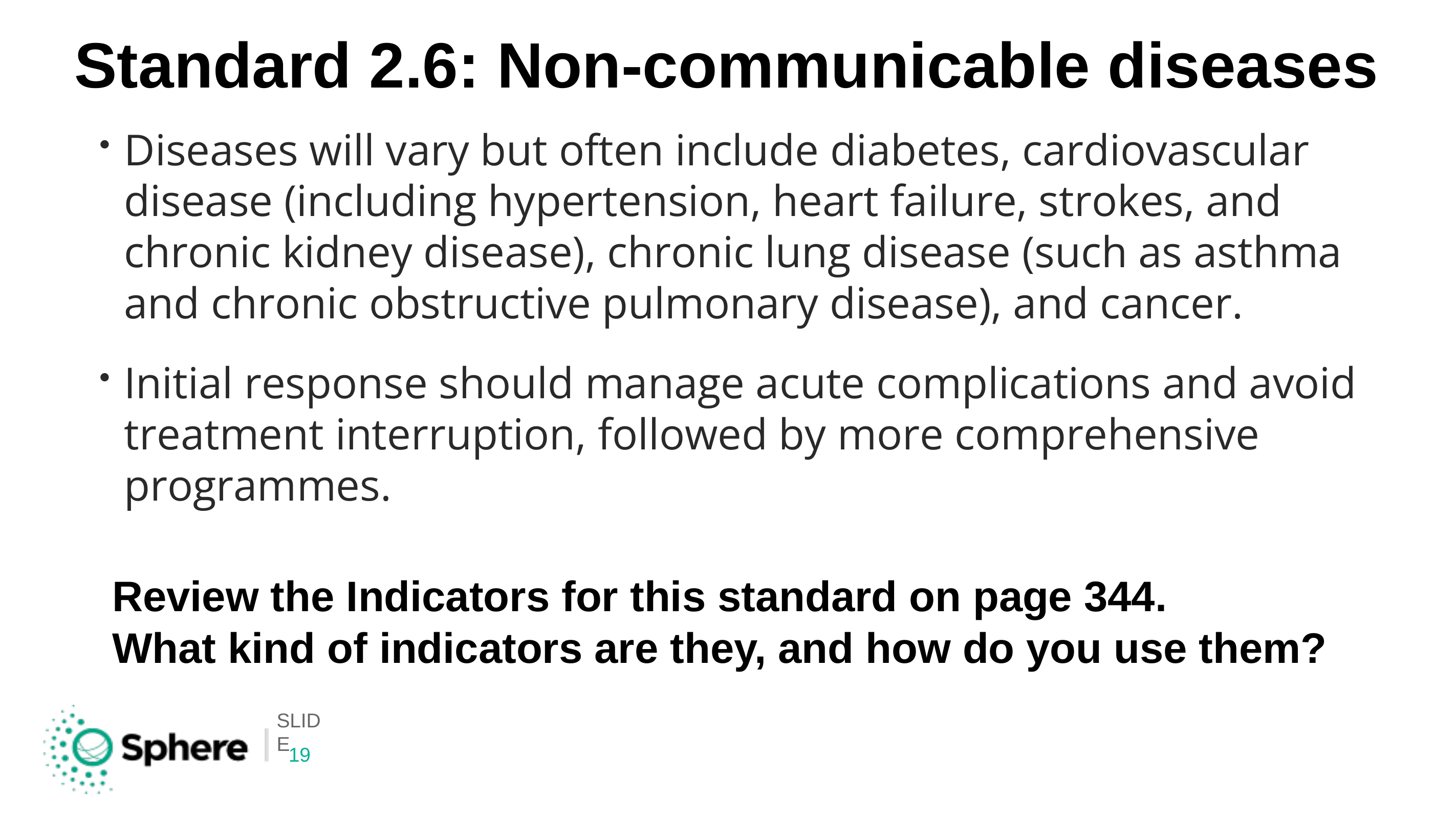

# Standard 2.6: Non-communicable diseases
Diseases will vary but often include diabetes, cardiovascular disease (including hypertension, heart failure, strokes, and chronic kidney disease), chronic lung disease (such as asthma and chronic obstructive pulmonary disease), and cancer.
Initial response should manage acute complications and avoid treatment interruption, followed by more comprehensive programmes.

Review the Indicators for this standard on page 344.
What kind of indicators are they, and how do you use them?
19